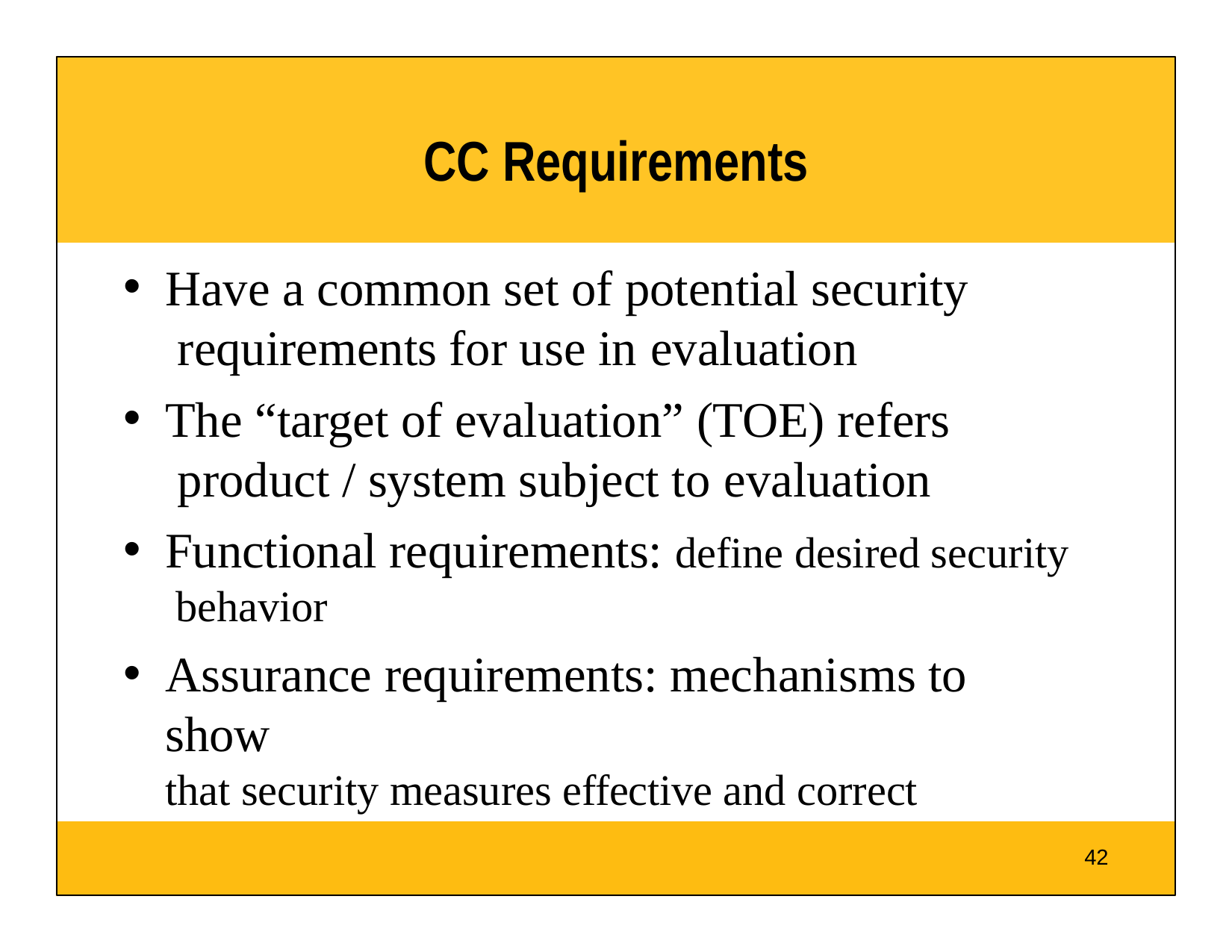

# CC Requirements
Have a common set of potential security  requirements for use in evaluation
The “target of evaluation” (TOE) refers  product / system subject to evaluation
Functional requirements: define desired security  behavior
Assurance requirements: mechanisms to show
that security measures effective and correct
42